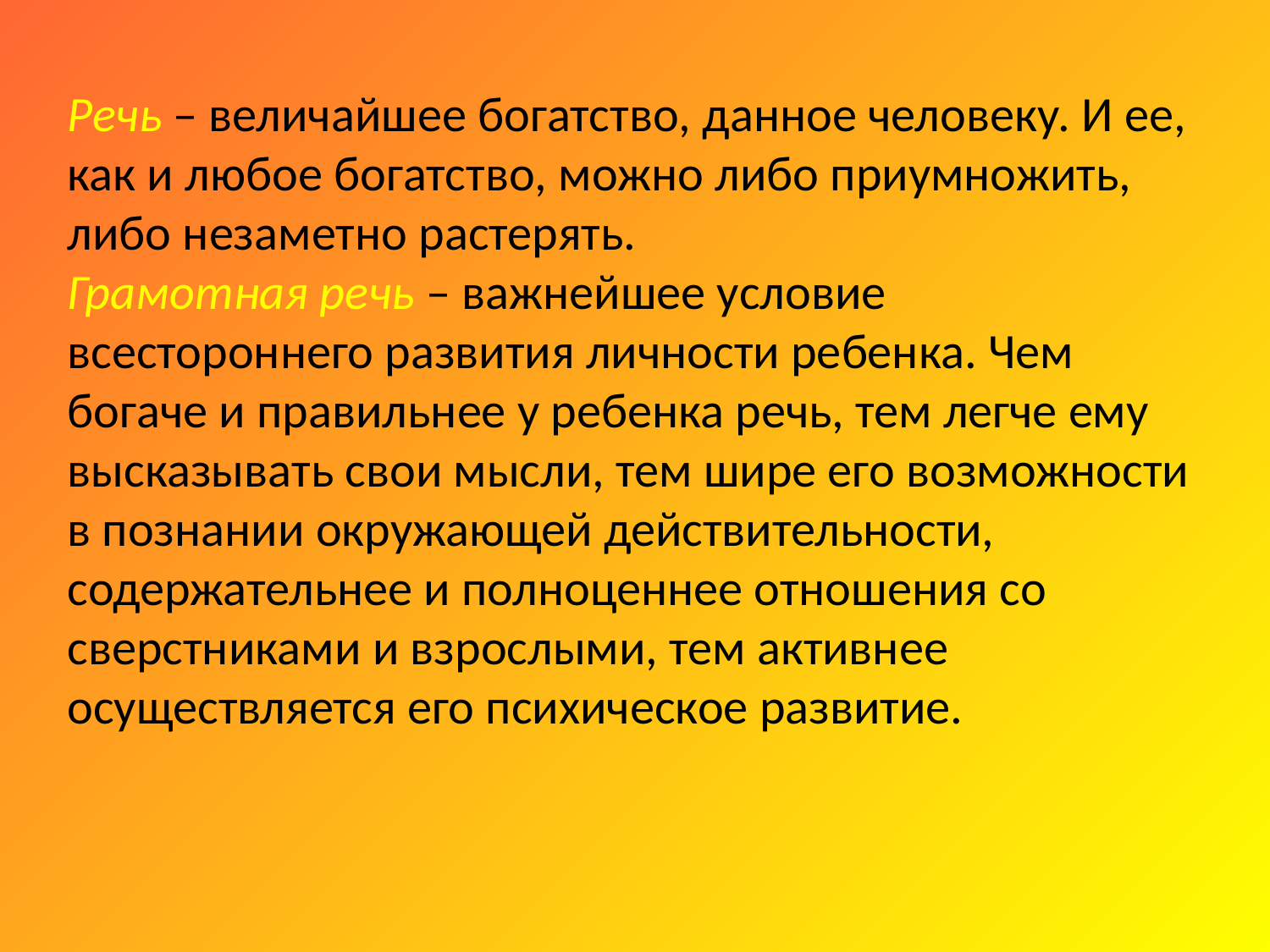

Речь – величайшее богатство, данное человеку. И ее, как и любое богатство, можно либо приумножить, либо незаметно растерять.
Грамотная речь – важнейшее условие всестороннего развития личности ребенка. Чем богаче и правильнее у ребенка речь, тем легче ему высказывать свои мысли, тем шире его возможности в познании окружающей действительности, содержательнее и полноценнее отношения со сверстниками и взрослыми, тем активнее осуществляется его психическое развитие.